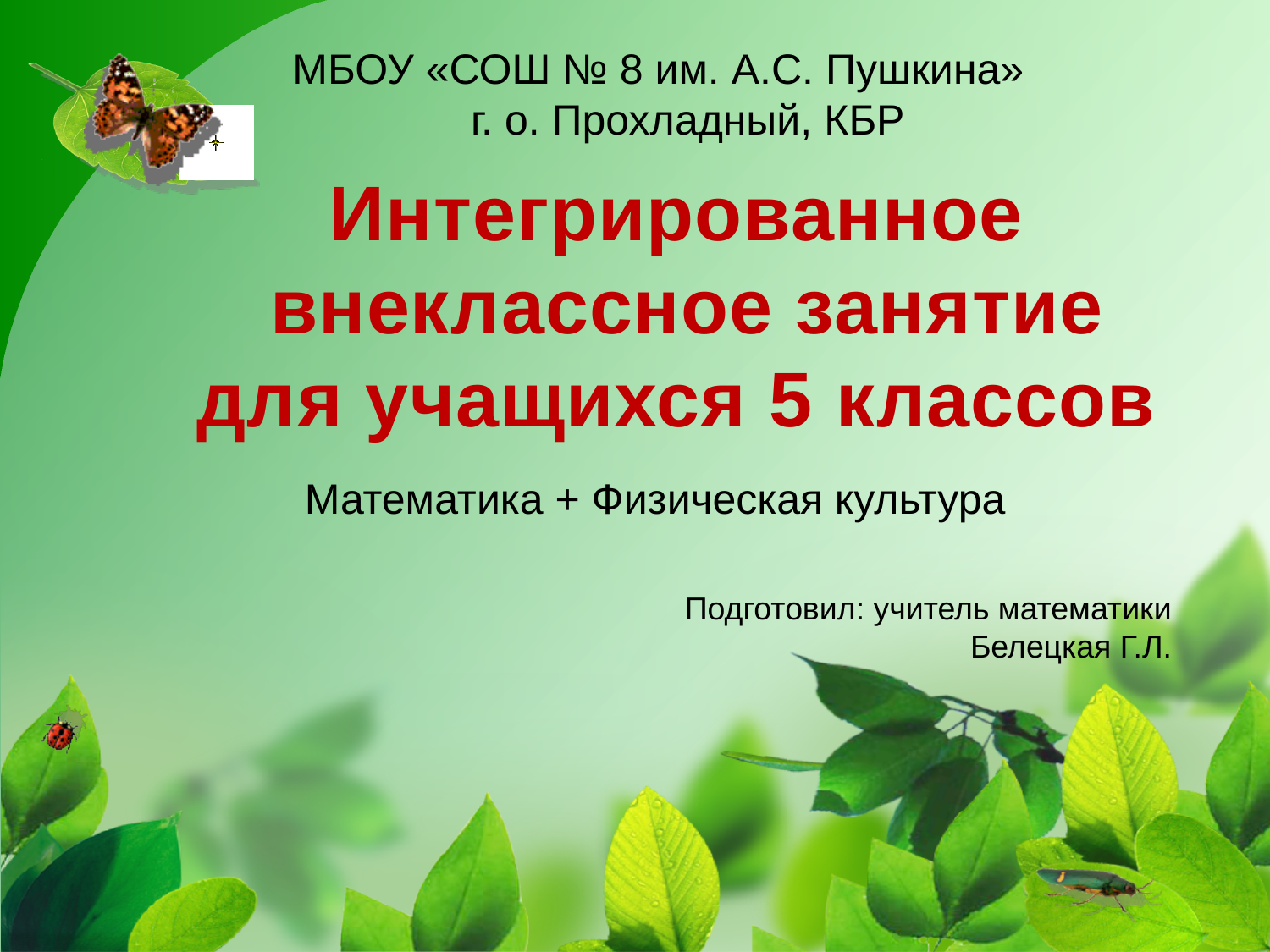

МБОУ «СОШ № 8 им. А.С. Пушкина»      г. о. Прохладный, КБР
# Интегрированное  внеклассное занятие для учащихся 5 классов
Математика + Физическая культура
Подготовил: учитель математики Белецкая Г.Л.